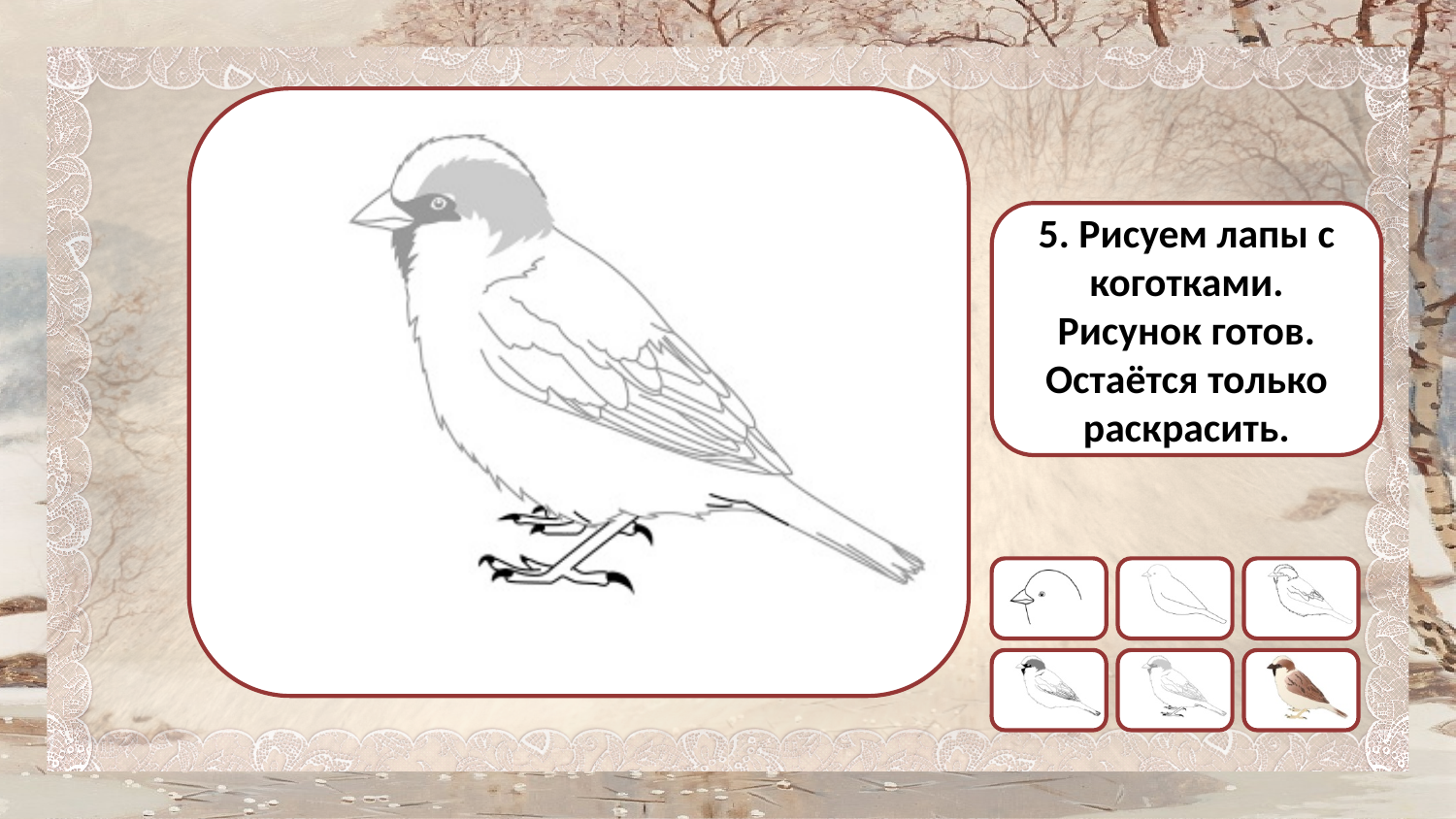

5. Рисуем лапы с коготками. Рисунок готов. Остаётся только раскрасить.